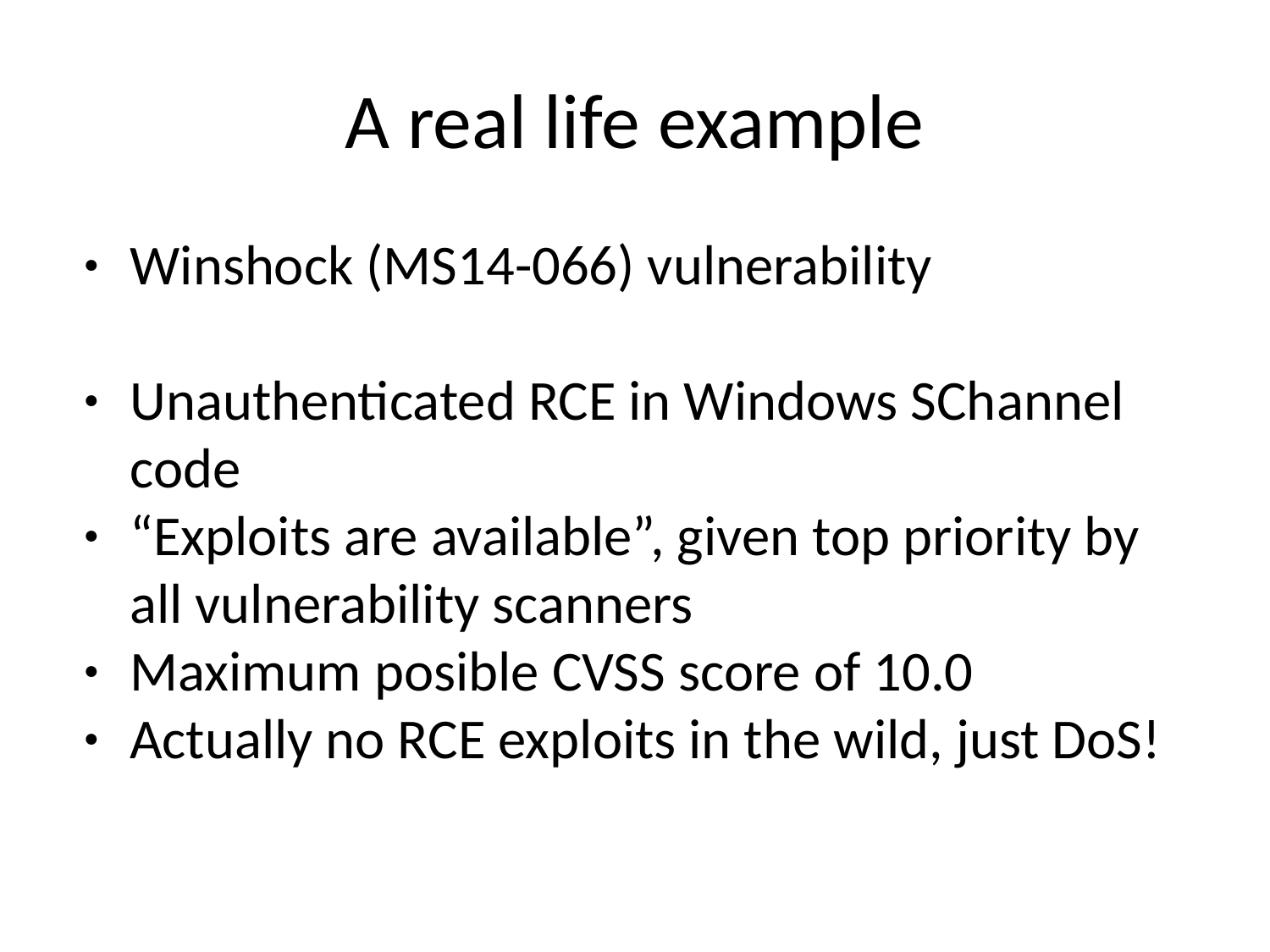

A real life example
Winshock (MS14-066) vulnerability

Unauthenticated RCE in Windows SChannel code
“Exploits are available”, given top priority by all vulnerability scanners
Maximum posible CVSS score of 10.0
Actually no RCE exploits in the wild, just DoS!